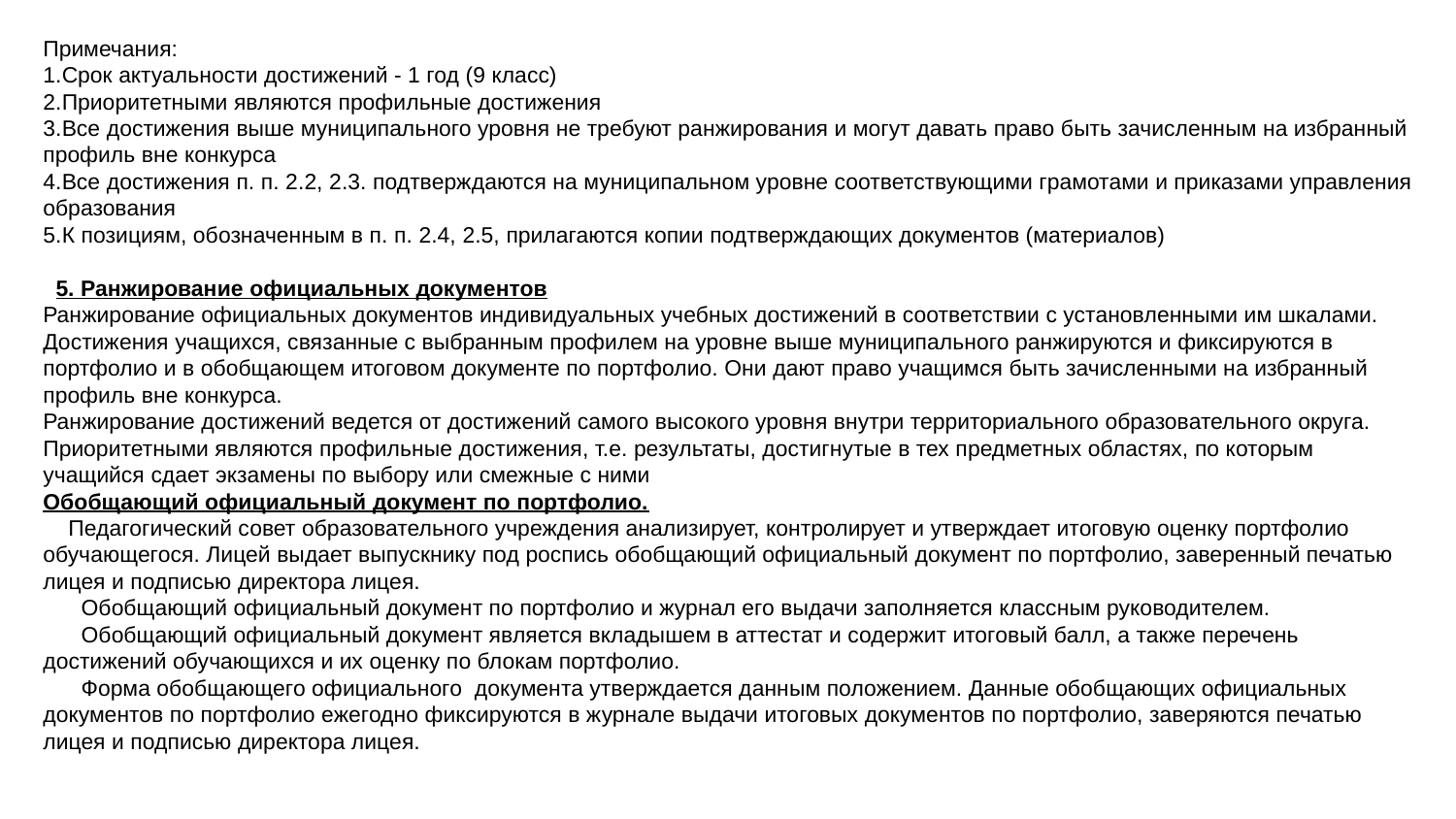

Примечания:
Срок актуальности достижений - 1 год (9 класс)
Приоритетными являются профильные достижения
Все достижения выше муниципального уровня не требуют ранжирования и могут давать право быть зачисленным на избранный профиль вне конкурса
Все достижения п. п. 2.2, 2.3. подтверждаются на муниципальном уровне соответствующими грамотами и приказами управления образования
К позициям, обозначенным в п. п. 2.4, 2.5, прилагаются копии подтверждающих документов (материалов)

  5. Ранжирование официальных документов
Ранжирование официальных документов индивидуальных учебных достижений в соответствии с установленными им шкалами.
Достижения учащихся, связанные с выбранным профилем на уровне выше муниципального ранжируются и фиксируются в портфолио и в обобщающем итоговом документе по портфолио. Они дают право учащимся быть зачисленными на избранный профиль вне конкурса.
Ранжирование достижений ведется от достижений самого высокого уровня внутри территориального образовательного округа.
Приоритетными являются профильные достижения, т.е. результаты, достигнутые в тех предметных областях, по которым учащийся сдает экзамены по выбору или смежные с ними
Обобщающий официальный документ по портфолио.
    Педагогический совет образовательного учреждения анализирует, контролирует и утверждает итоговую оценку портфолио обучающегося. Лицей выдает выпускнику под роспись обобщающий официальный документ по портфолио, заверенный печатью лицея и подписью директора лицея.
      Обобщающий официальный документ по портфолио и журнал его выдачи заполняется классным руководителем.
      Обобщающий официальный документ является вкладышем в аттестат и содержит итоговый балл, а также перечень достижений обучающихся и их оценку по блокам портфолио.
      Форма обобщающего официального  документа утверждается данным положением. Данные обобщающих официальных документов по портфолио ежегодно фиксируются в журнале выдачи итоговых документов по портфолио, заверяются печатью лицея и подписью директора лицея.